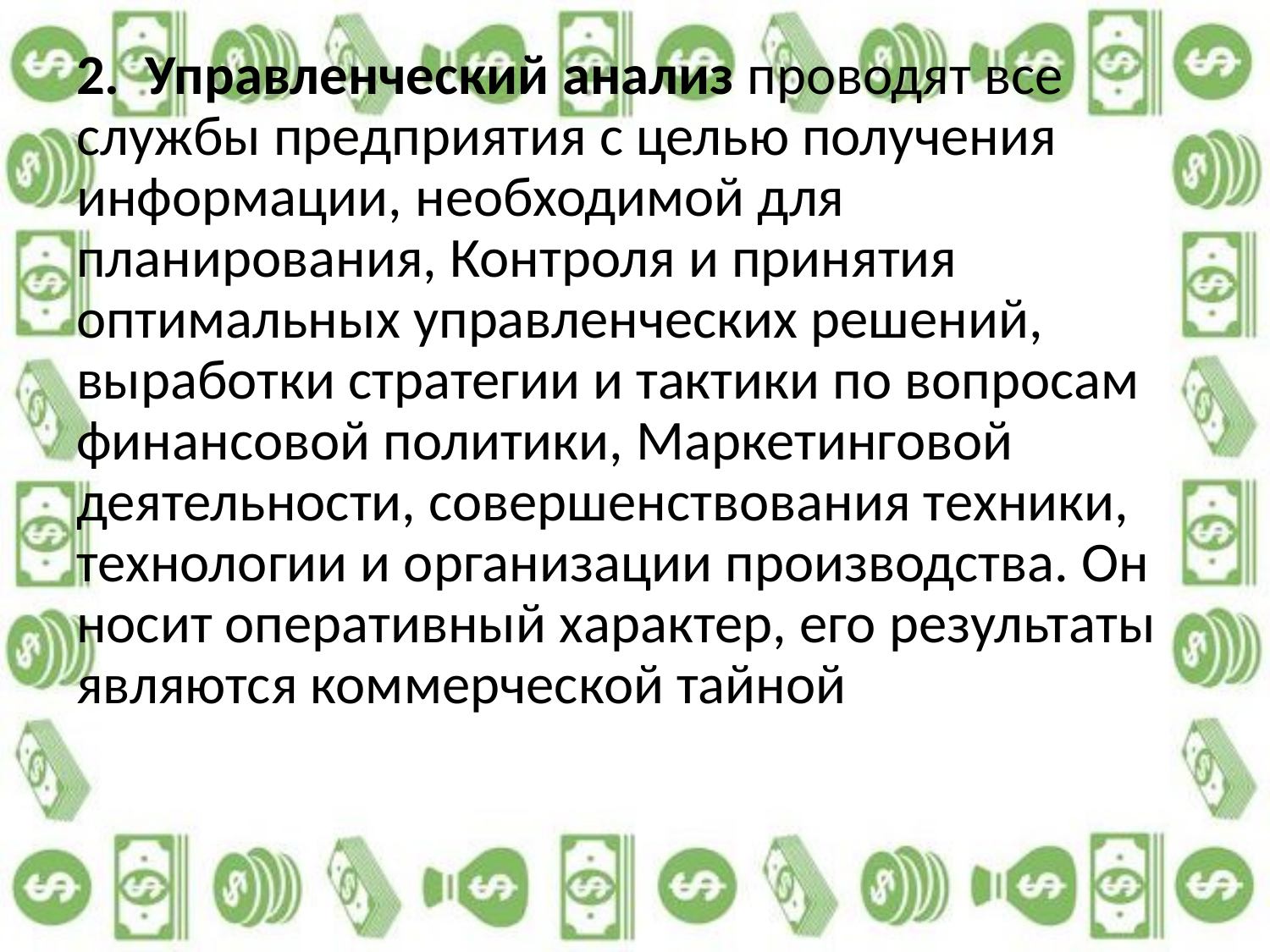

#
2.  Управленческий анализ проводят все службы предприятия с целью получения информации, необходимой для планирования, Контроля и принятия оптимальных управленческих решений, выработки стратегии и тактики по вопросам финансовой политики, Маркетинговой деятельности, совершенствования техники, технологии и организации производства. Он носит оперативный характер, его результаты являются коммерческой тайной